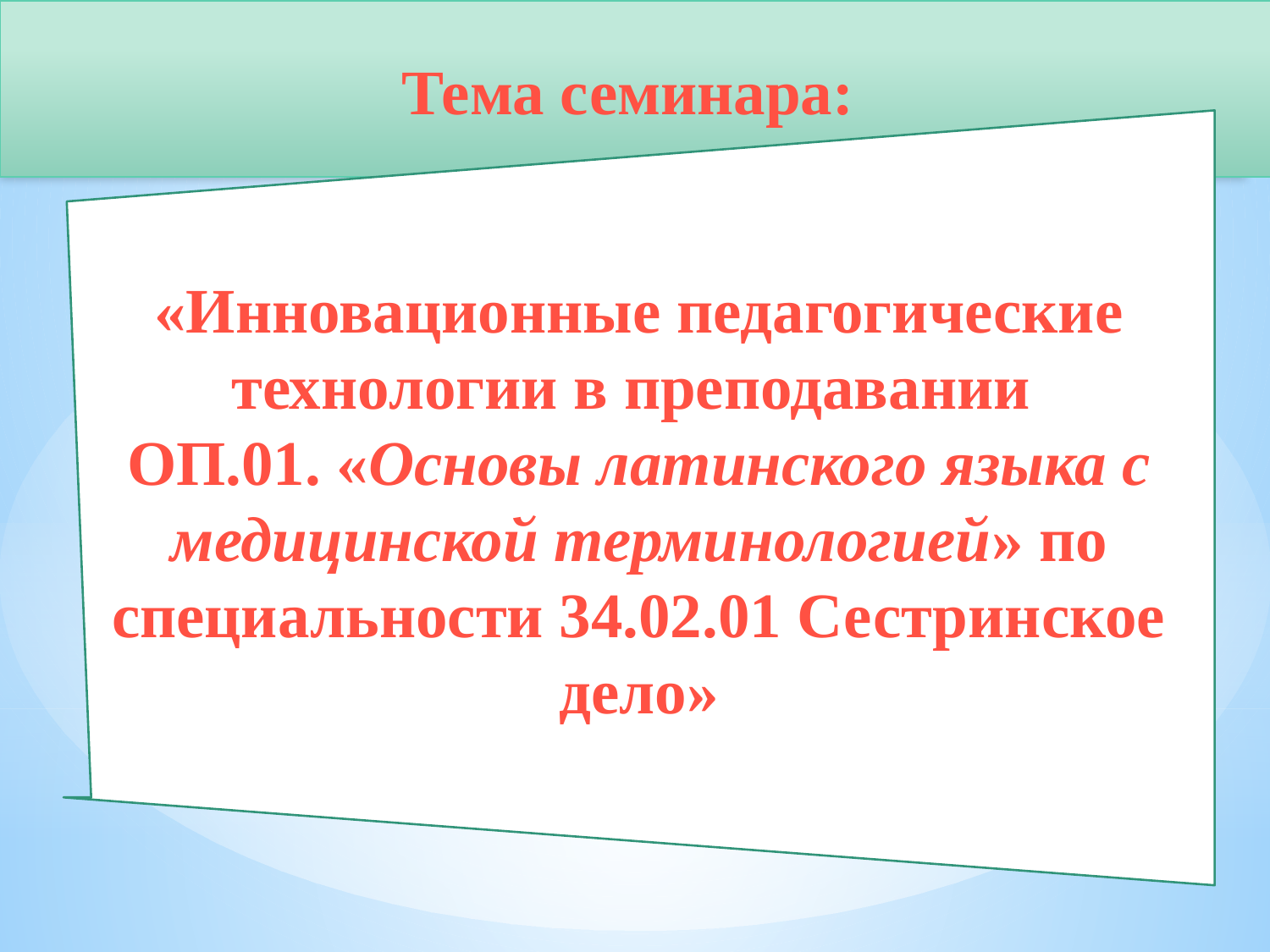

Тема семинара:
«Инновационные педагогические технологии в преподавании
ОП.01. «Основы латинского языка с медицинской терминологией» по специальности 34.02.01 Сестринское дело»